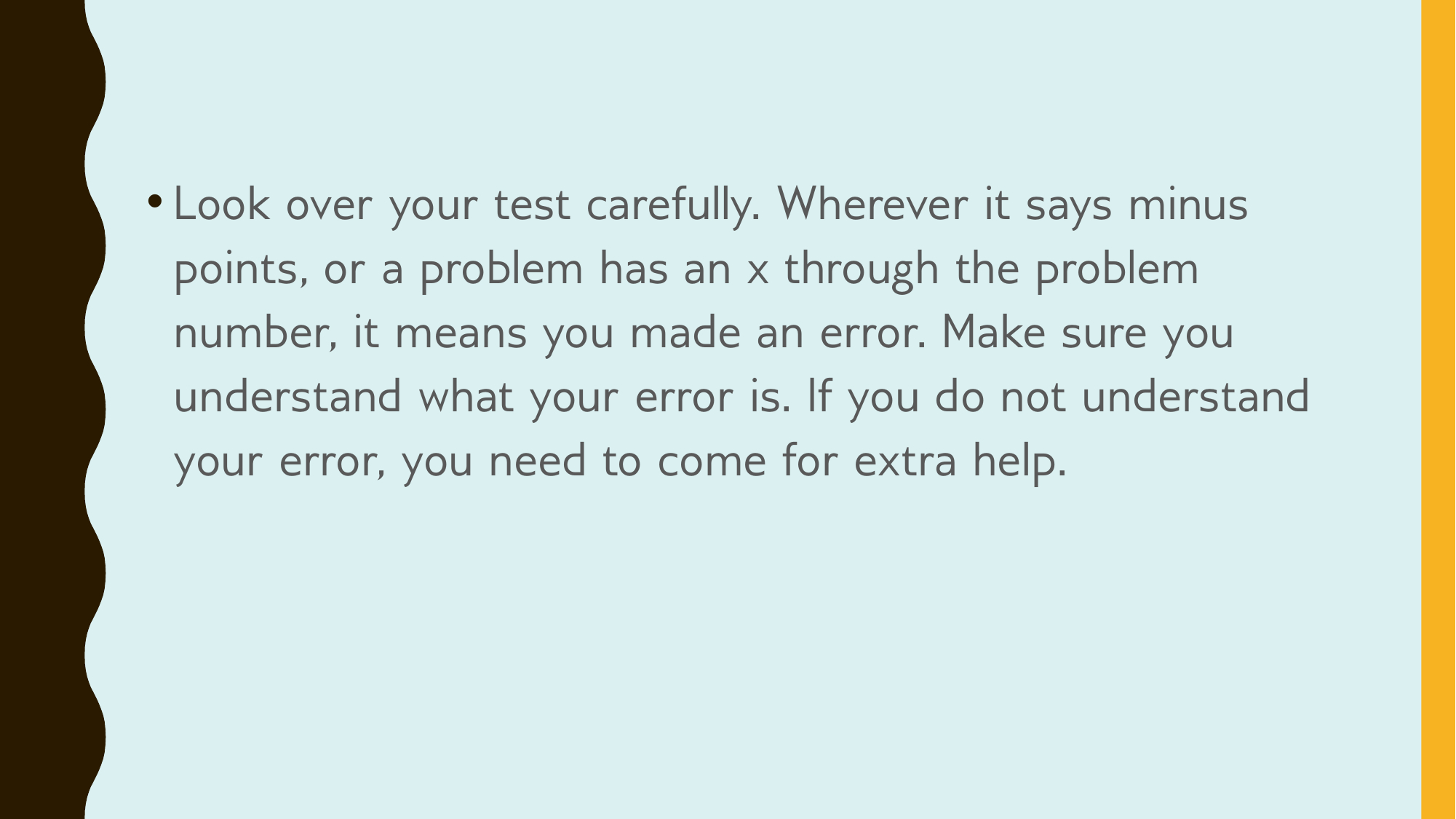

Look over your test carefully. Wherever it says minus points, or a problem has an x through the problem number, it means you made an error. Make sure you understand what your error is. If you do not understand your error, you need to come for extra help.